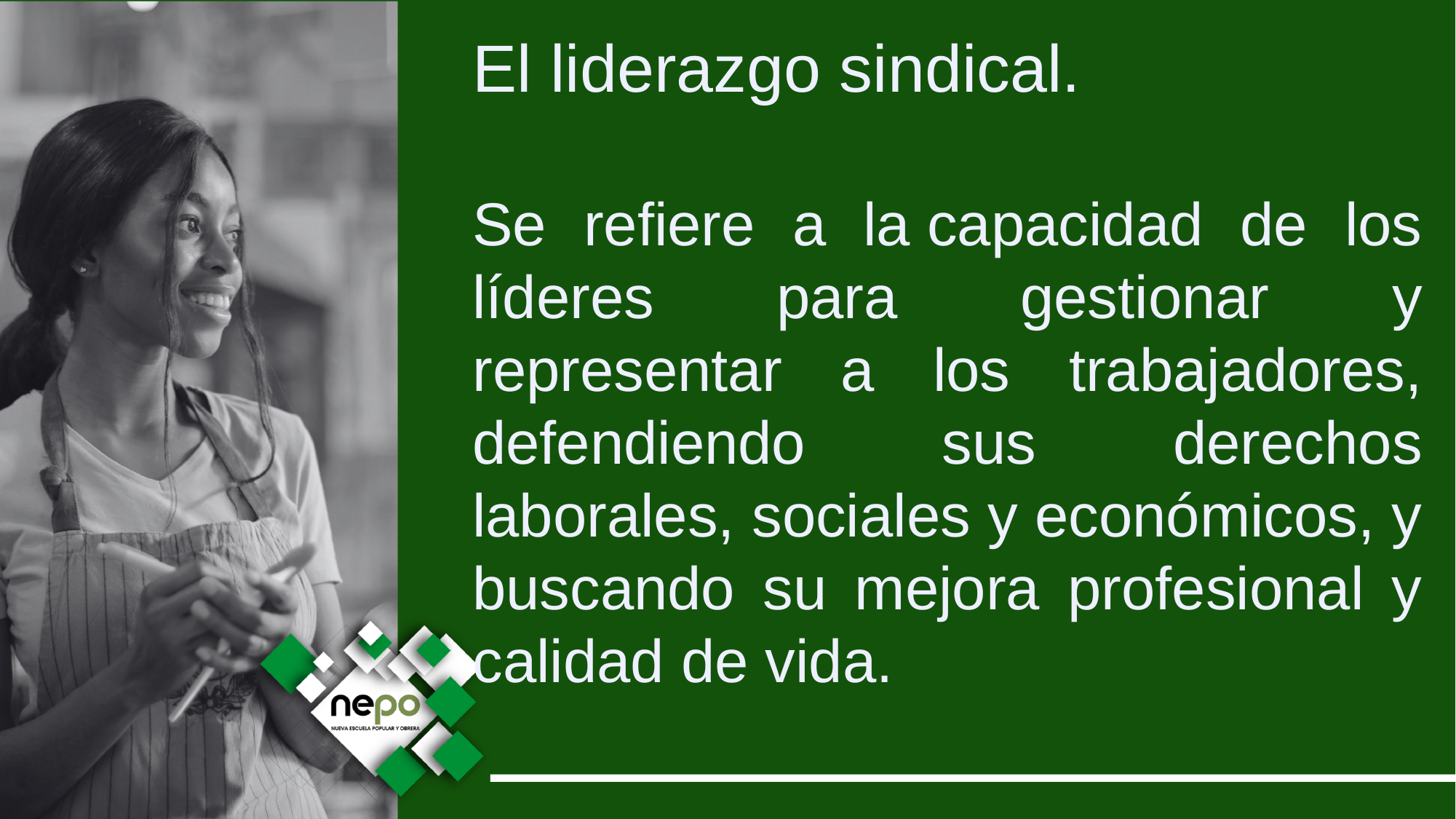

El liderazgo sindical.

Se refiere a la capacidad de los líderes para gestionar y representar a los trabajadores, defendiendo sus derechos laborales, sociales y económicos, y buscando su mejora profesional y calidad de vida.